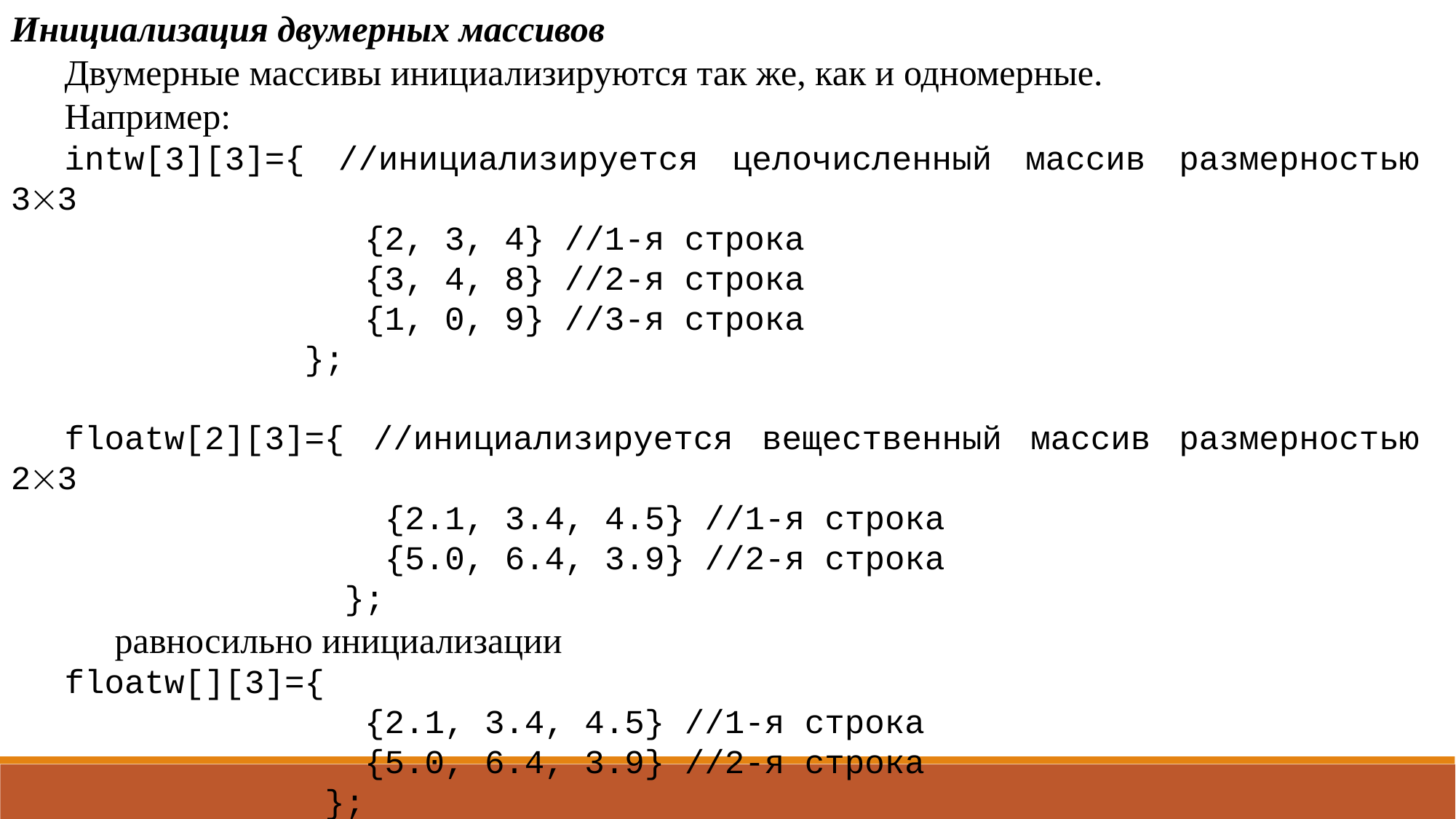

Инициализация двумерных массивов
Двумерные массивы инициализируются так же, как и одномерные.
Например:
intw[3][3]={ //инициализируется целочисленный массив размерностью 3×3
               {2, 3, 4} //1-я строка
               {3, 4, 8} //2-я строка
               {1, 0, 9} //3-я строка
            };

floatw[2][3]={ //инициализируется вещественный массив размерностью 2×3
                {2.1, 3.4, 4.5} //1-я строка
                {5.0, 6.4, 3.9} //2-я строка
              };
      равносильно инициализации
floatw[][3]={
               {2.1, 3.4, 4.5} //1-я строка
               {5.0, 6.4, 3.9} //2-я строка
             };